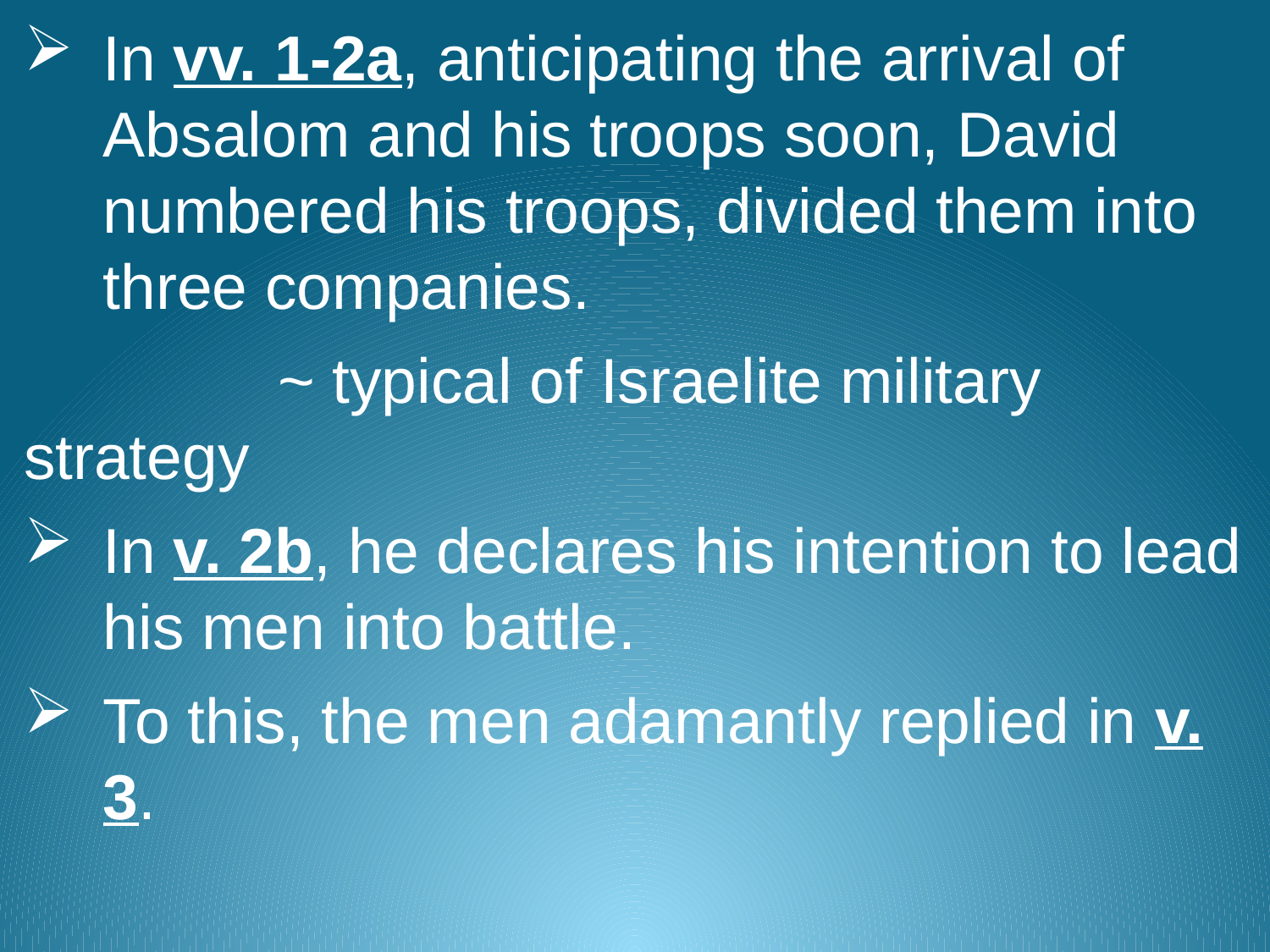

Ιn vv. 1-2a, anticipating the arrival of Absalom and his troops soon, David numbered his troops, divided them into three companies.
		~ typical of Israelite military strategy
Ιn v. 2b, he declares his intention to lead his men into battle.
To this, the men adamantly replied in v. 3.